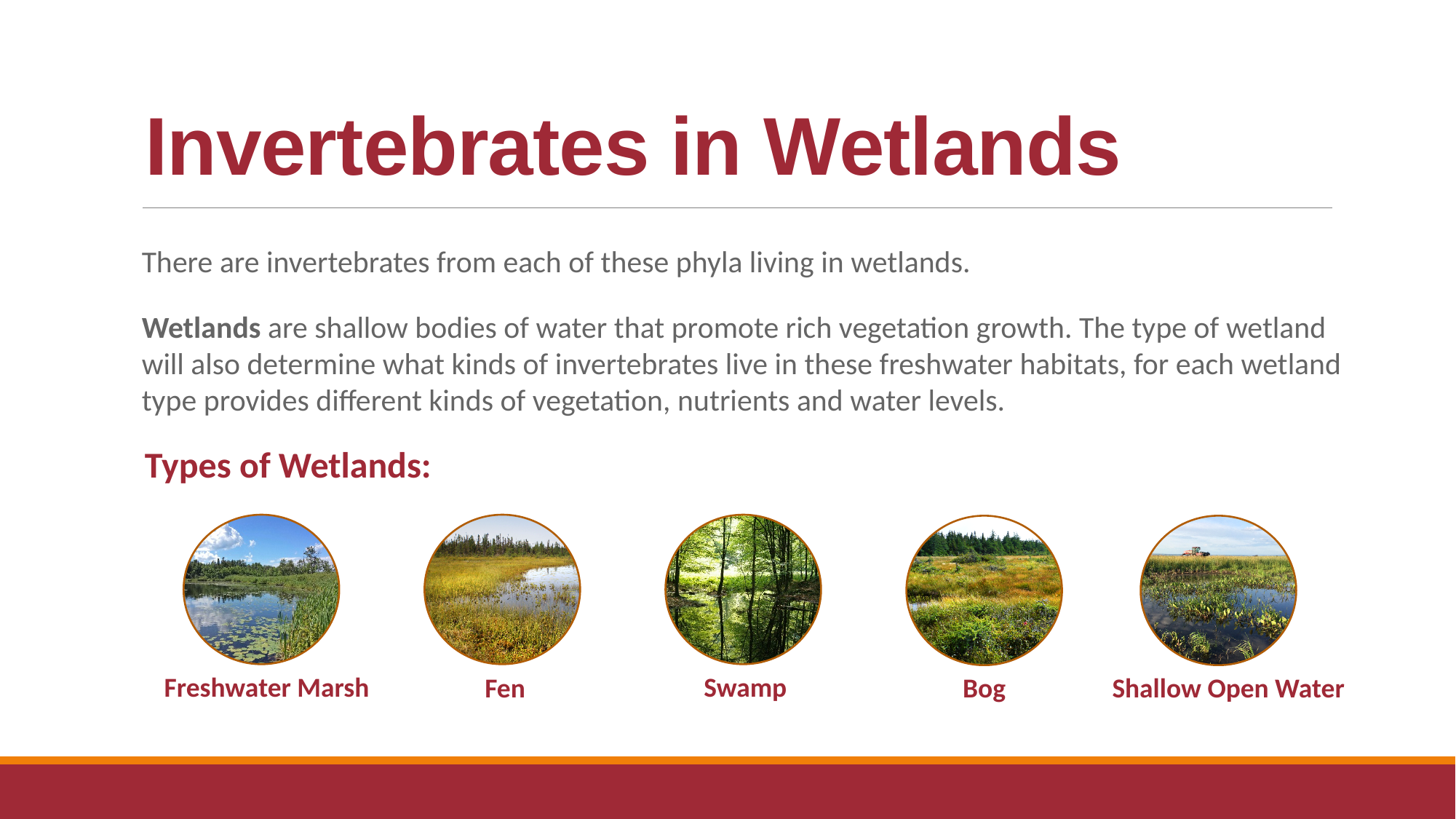

# Invertebrates in Wetlands
There are invertebrates from each of these phyla living in wetlands.

Wetlands are shallow bodies of water that promote rich vegetation growth. The type of wetland will also determine what kinds of invertebrates live in these freshwater habitats, for each wetland type provides different kinds of vegetation, nutrients and water levels.

Types of Wetlands:

Freshwater Marsh

Fen

Swamp

Bog

Shallow Open Water